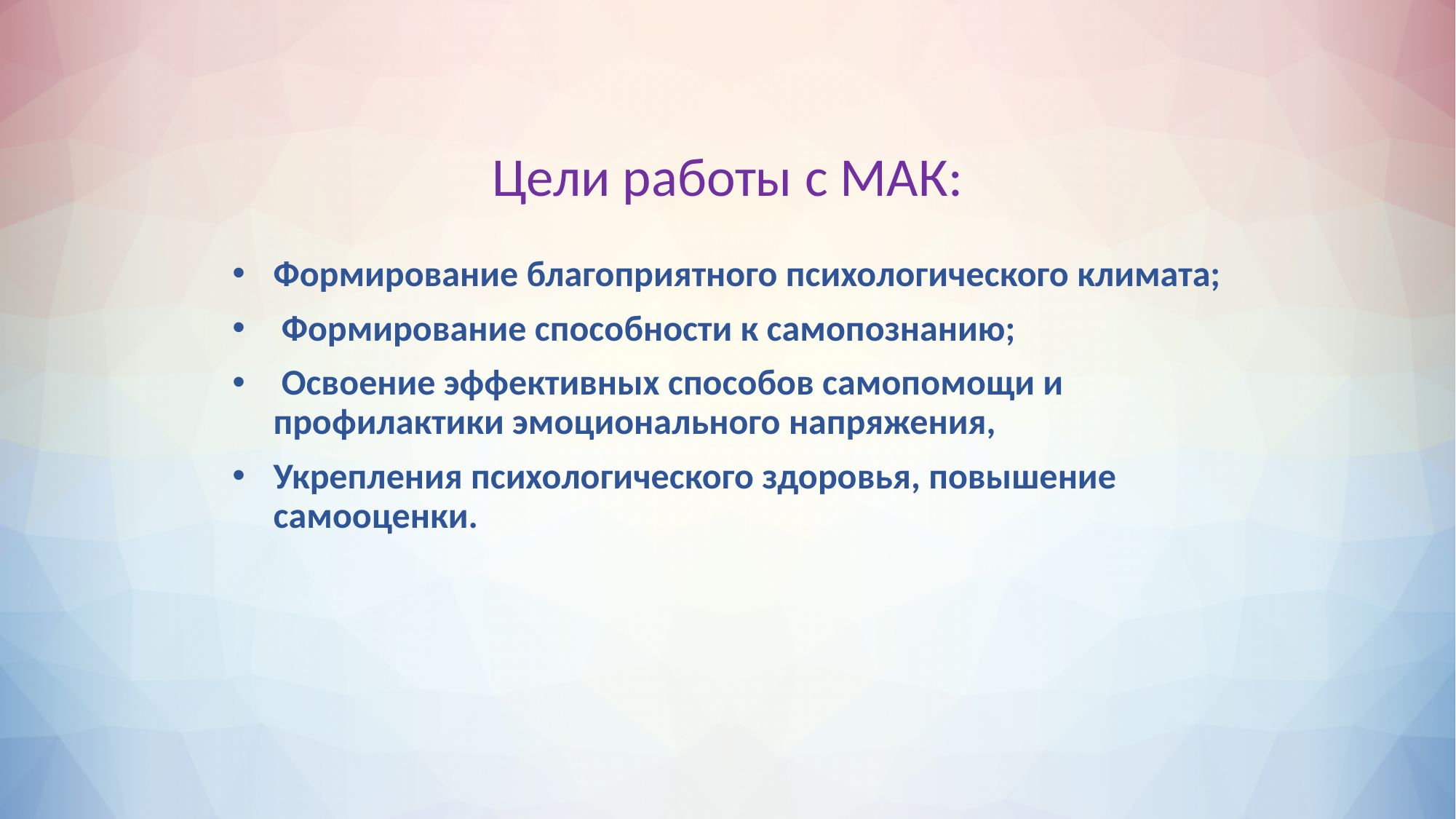

# Цели работы с МАК:
Формирование благоприятного психологического климата;
 Формирование способности к самопознанию;
 Освоение эффективных способов самопомощи и профилактики эмоционального напряжения,
Укрепления психологического здоровья, повышение самооценки.